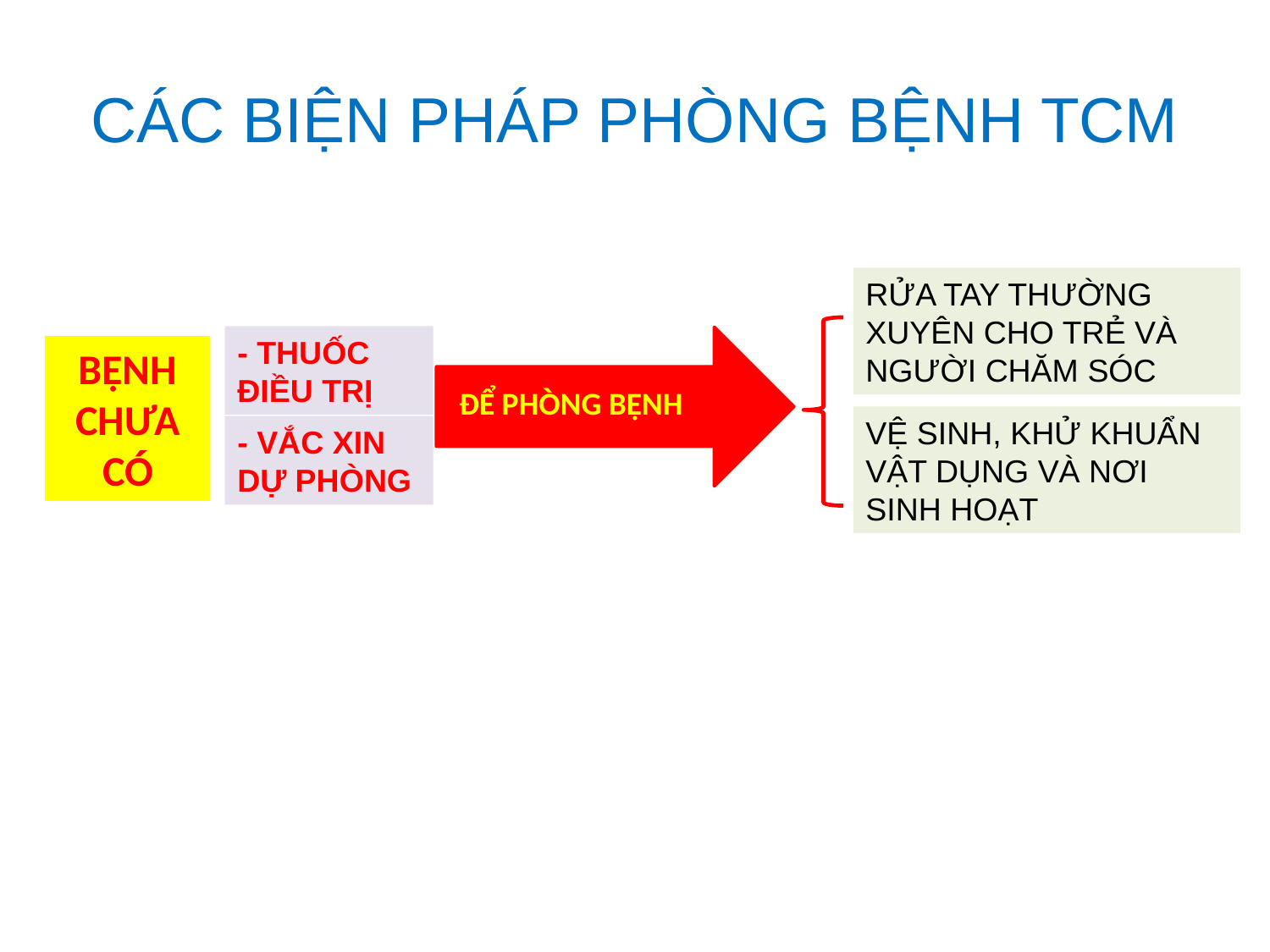

# CÁC BIỆN PHÁP PHÒNG BỆNH TCM
RỬA TAY THƯỜNG XUYÊN CHO TRẺ VÀ NGƯỜI CHĂM SÓC

- THUỐC ĐIỀU TRỊ

BỆNH CHƯA
CÓ
ĐỂ PHÒNG BỆNH
VỆ SINH, KHỬ KHUẨN VẬT DỤNG VÀ NƠI SINH HOẠT
- VẮC XIN DỰ PHÒNG